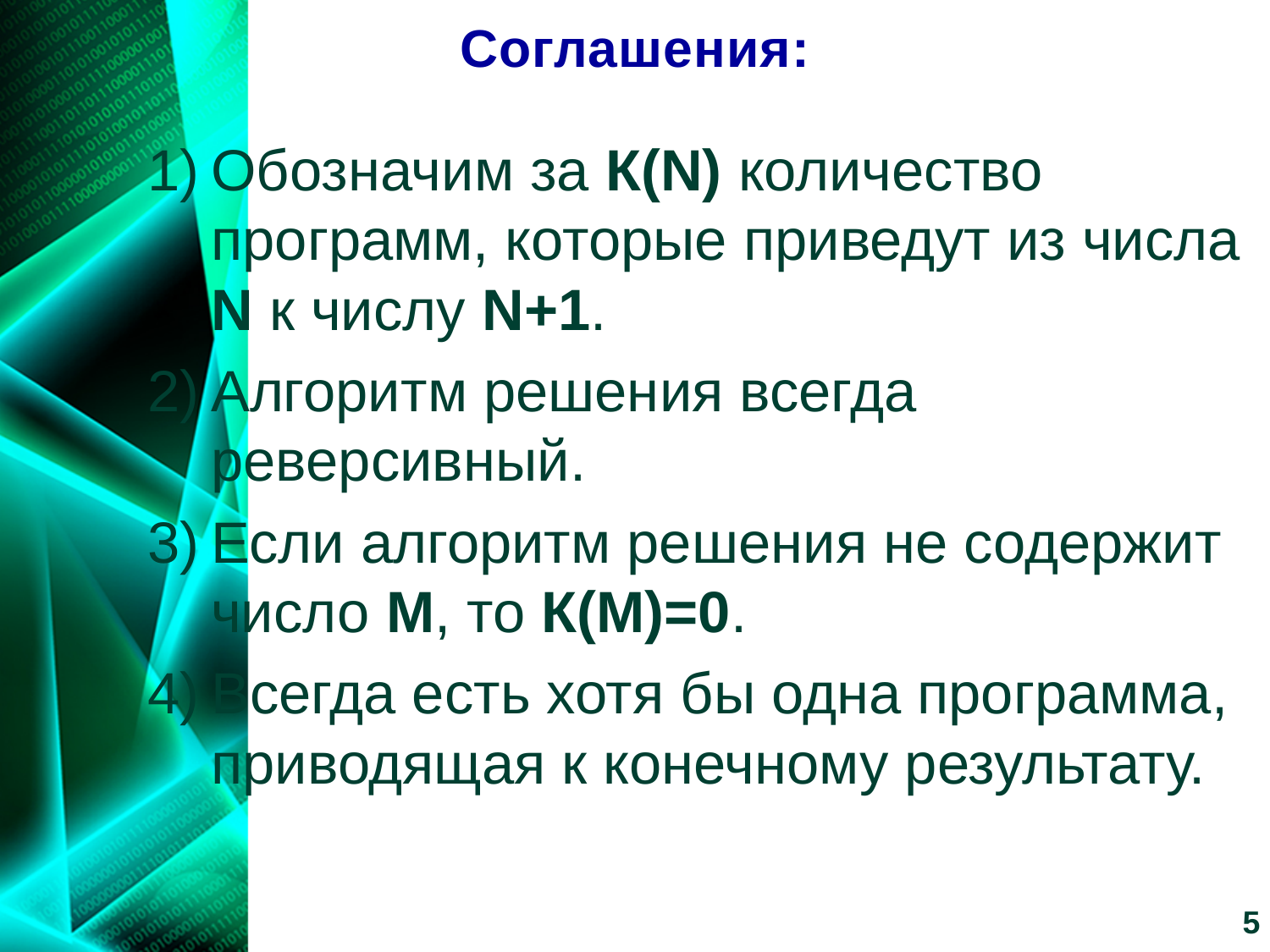

# Соглашения:
Обозначим за К(N) количество программ, которые приведут из числа N к числу N+1.
Алгоритм решения всегда реверсивный.
Если алгоритм решения не содержит число М, то К(М)=0.
Всегда есть хотя бы одна программа, приводящая к конечному результату.
5